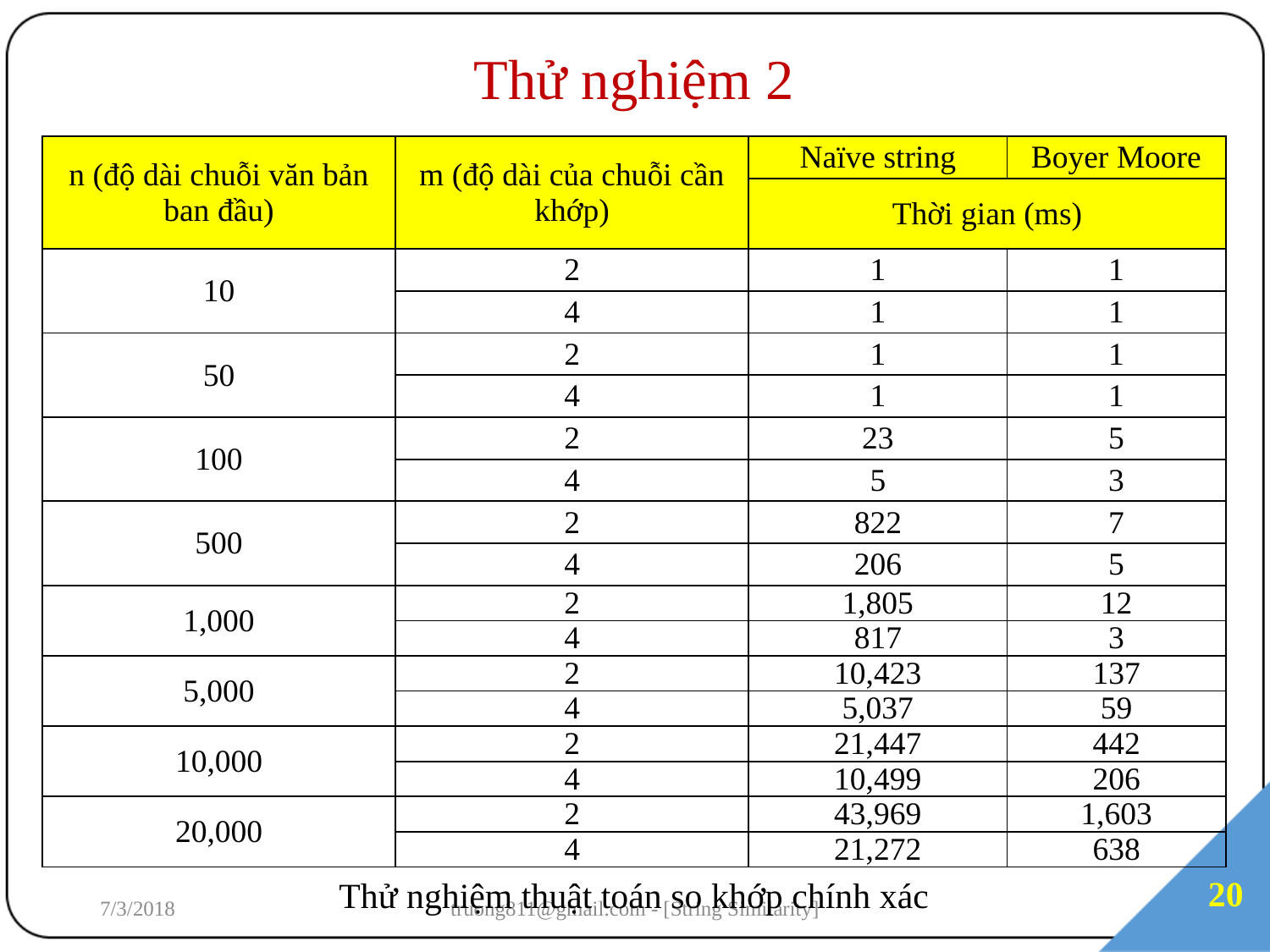

# Thử nghiệm 2
| n (độ dài chuỗi văn bản ban đầu) | m (độ dài của chuỗi cần khớp) | Naïve string | Boyer Moore |
| --- | --- | --- | --- |
|  |  | Thời gian (ms) |  |
| 10 | 2 | 1 | 1 |
|  | 4 | 1 | 1 |
| 50 | 2 | 1 | 1 |
|  | 4 | 1 | 1 |
| 100 | 2 | 23 | 5 |
|  | 4 | 5 | 3 |
| 500 | 2 | 822 | 7 |
|  | 4 | 206 | 5 |
| 1,000 | 2 | 1,805 | 12 |
|  | 4 | 817 | 3 |
| 5,000 | 2 | 10,423 | 137 |
|  | 4 | 5,037 | 59 |
| 10,000 | 2 | 21,447 | 442 |
|  | 4 | 10,499 | 206 |
| 20,000 | 2 | 43,969 | 1,603 |
|  | 4 | 21,272 | 638 |

Thử nghiệm thuật toán so khớp chính xác

20
7/3/2018
truong811@gmail.com - [String Similarity]